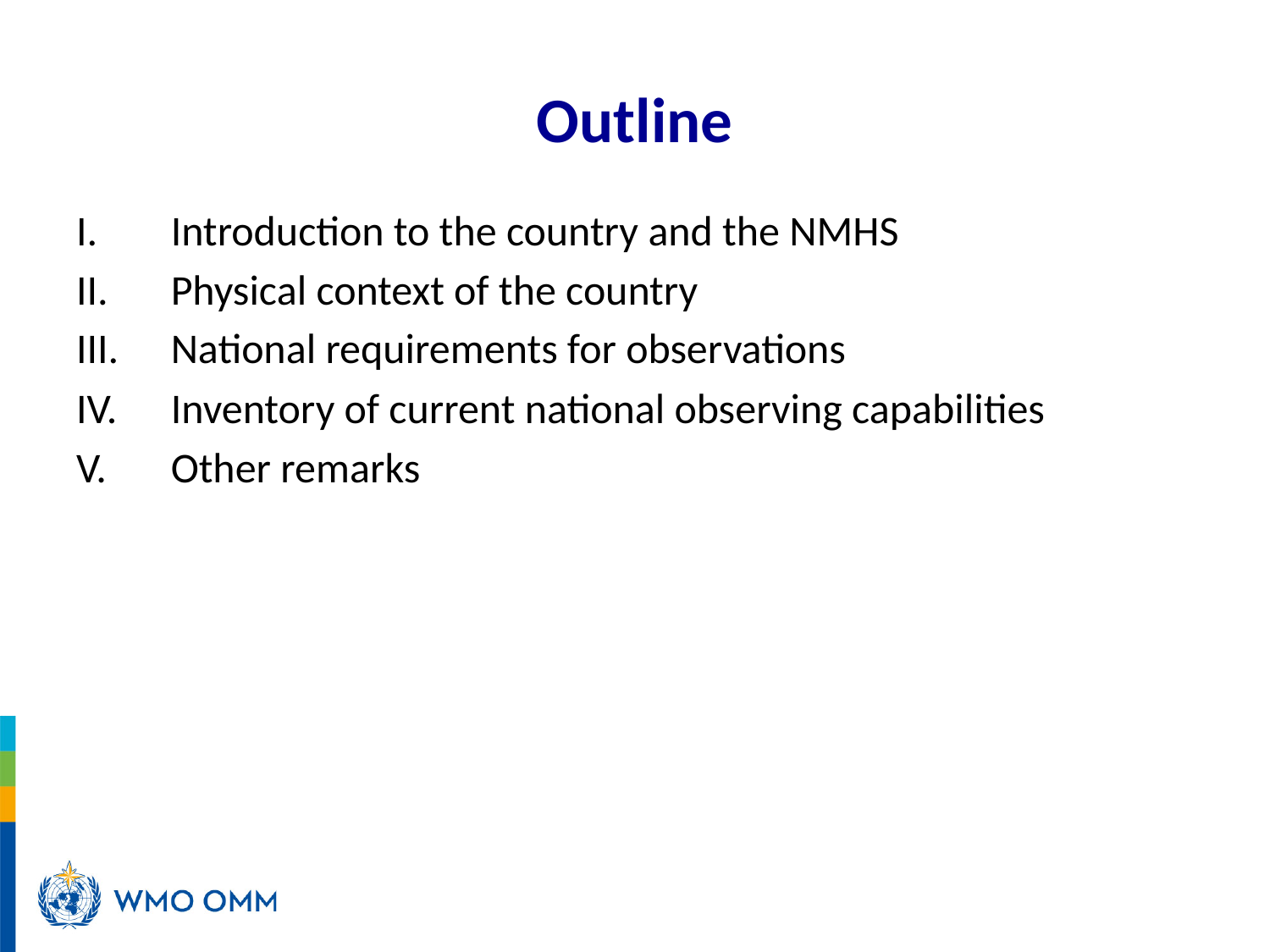

# Outline
Introduction to the country and the NMHS
Physical context of the country
National requirements for observations
Inventory of current national observing capabilities
Other remarks